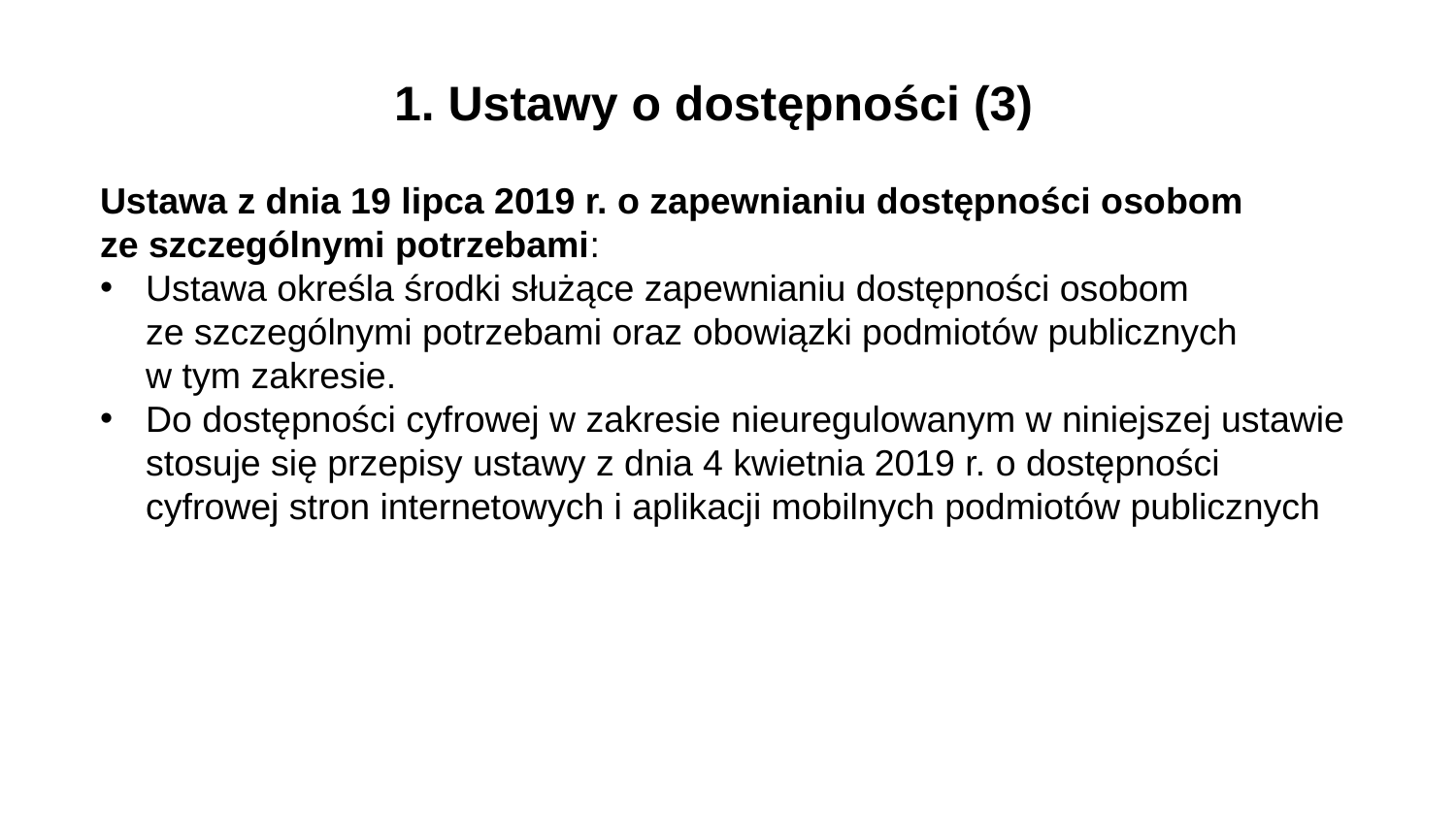

1. Ustawy o dostępności (3)
Ustawa z dnia 19 lipca 2019 r. o zapewnianiu dostępności osobom
ze szczególnymi potrzebami:
Ustawa określa środki służące zapewnianiu dostępności osobom
ze szczególnymi potrzebami oraz obowiązki podmiotów publicznych
w tym zakresie.
Do dostępności cyfrowej w zakresie nieuregulowanym w niniejszej ustawie stosuje się przepisy ustawy z dnia 4 kwietnia 2019 r. o dostępności cyfrowej stron internetowych i aplikacji mobilnych podmiotów publicznych